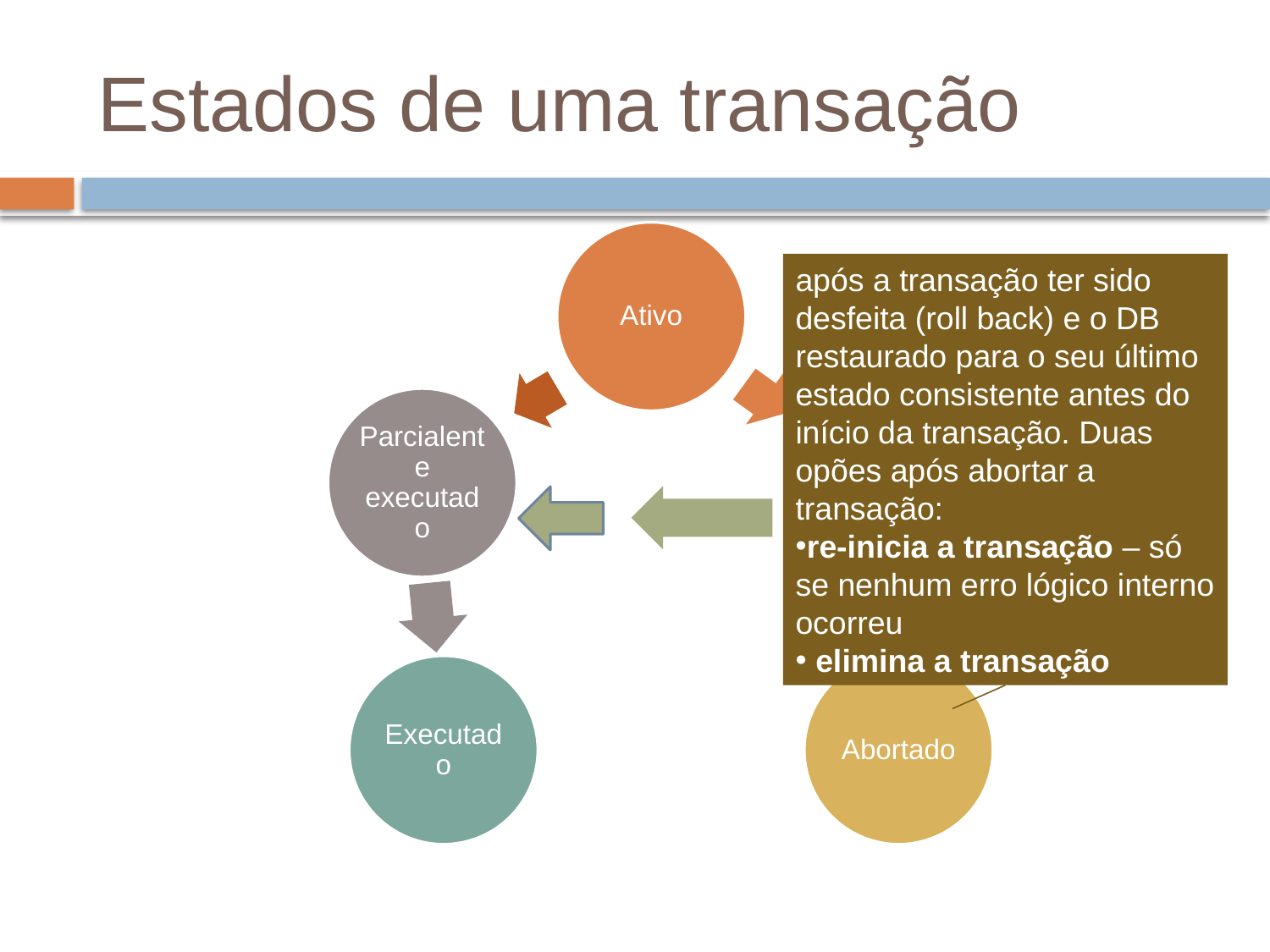

# Estados de uma transação
Ativo

Falho

Abortado

Executado

Parcialente executado

após a transação ter sido
desfeita (roll back) e o DB restaurado para o seu último estado consistente antes do início da transação. Duas opões após abortar a transação:
re-inicia a transação – só se nenhum erro lógico interno ocorreu
 elimina a transação